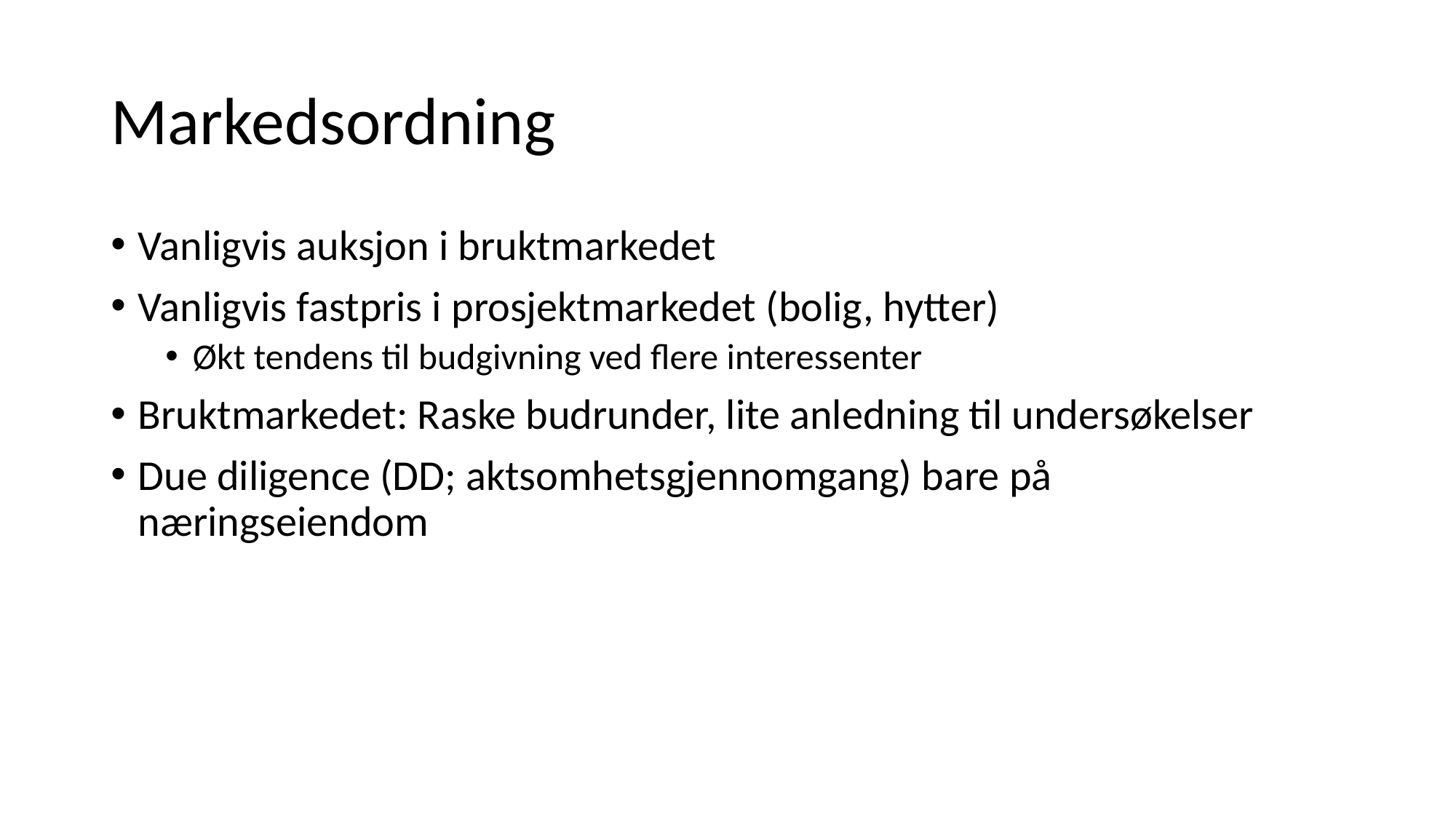

# Markedsordning
Vanligvis auksjon i bruktmarkedet
Vanligvis fastpris i prosjektmarkedet (bolig, hytter)
Økt tendens til budgivning ved flere interessenter
Bruktmarkedet: Raske budrunder, lite anledning til undersøkelser
Due diligence (DD; aktsomhetsgjennomgang) bare på næringseiendom